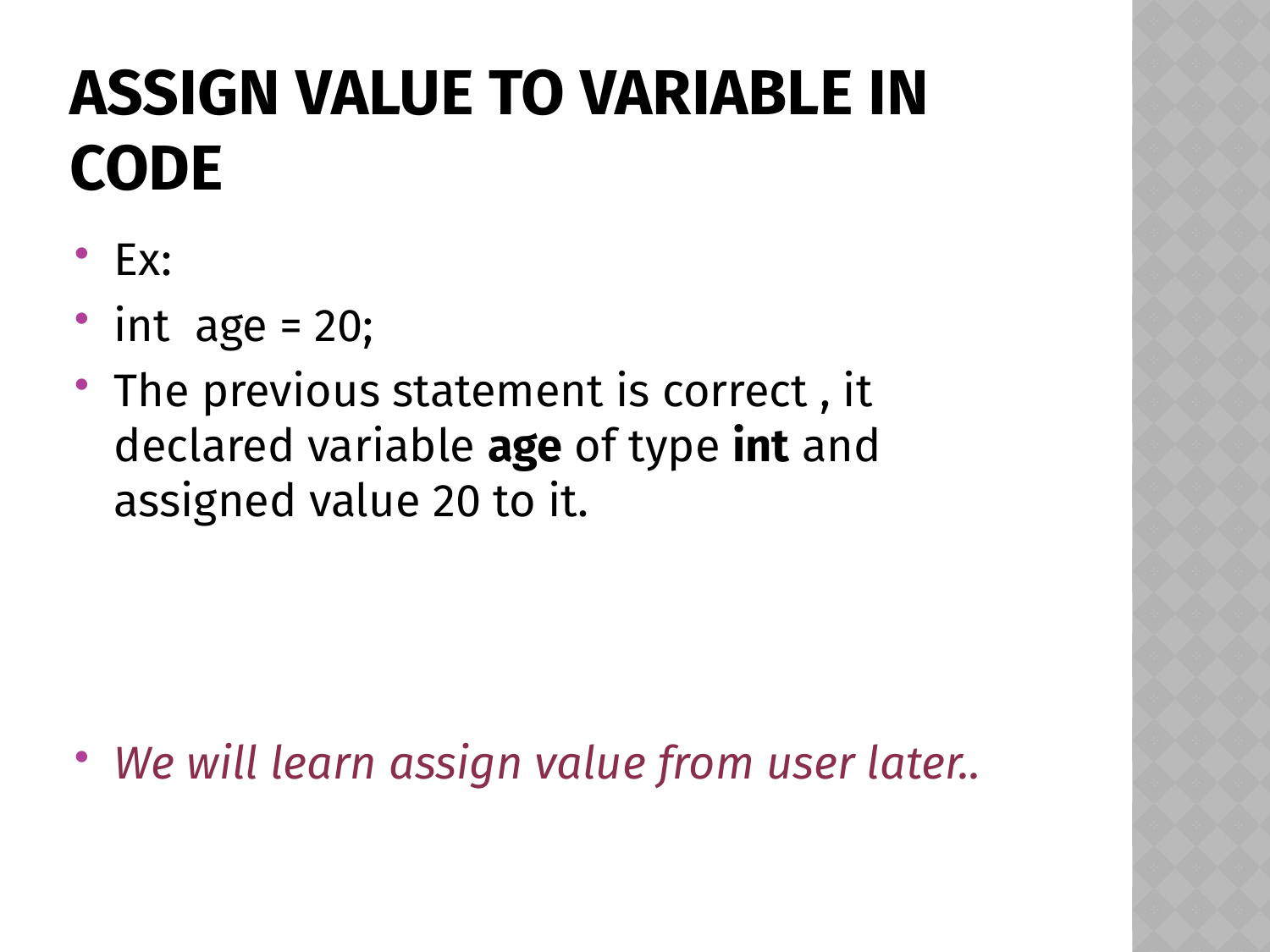

# Assign value to variable in code
Ex:
int  age = 20;
The previous statement is correct , it declared variable age of type int and assigned value 20 to it.

We will learn assign value from user later..